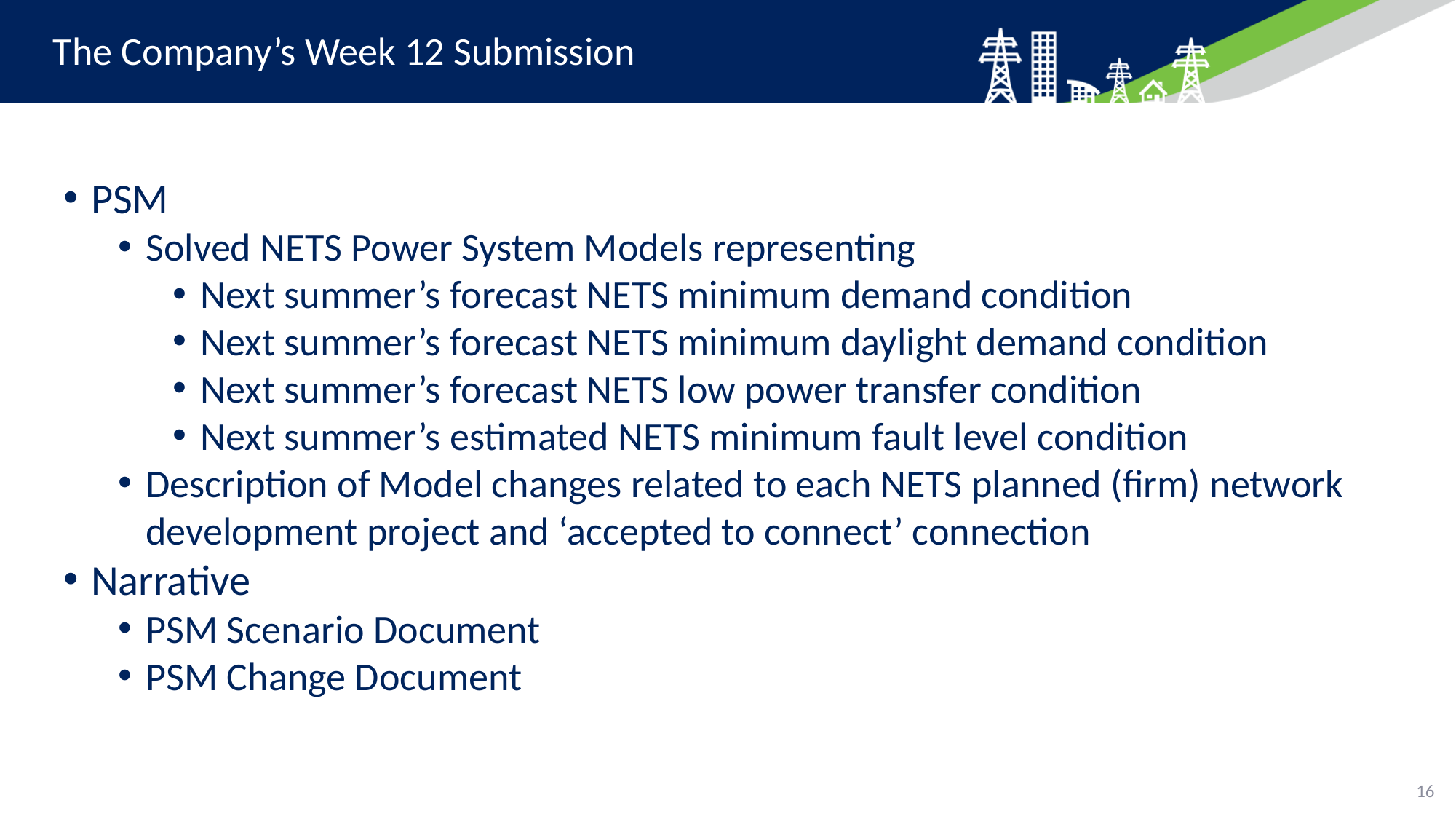

# The Company’s Week 12 Submission
PSM
Solved NETS Power System Models representing
Next summer’s forecast NETS minimum demand condition
Next summer’s forecast NETS minimum daylight demand condition
Next summer’s forecast NETS low power transfer condition
Next summer’s estimated NETS minimum fault level condition
Description of Model changes related to each NETS planned (firm) network development project and ‘accepted to connect’ connection
Narrative
PSM Scenario Document
PSM Change Document

16